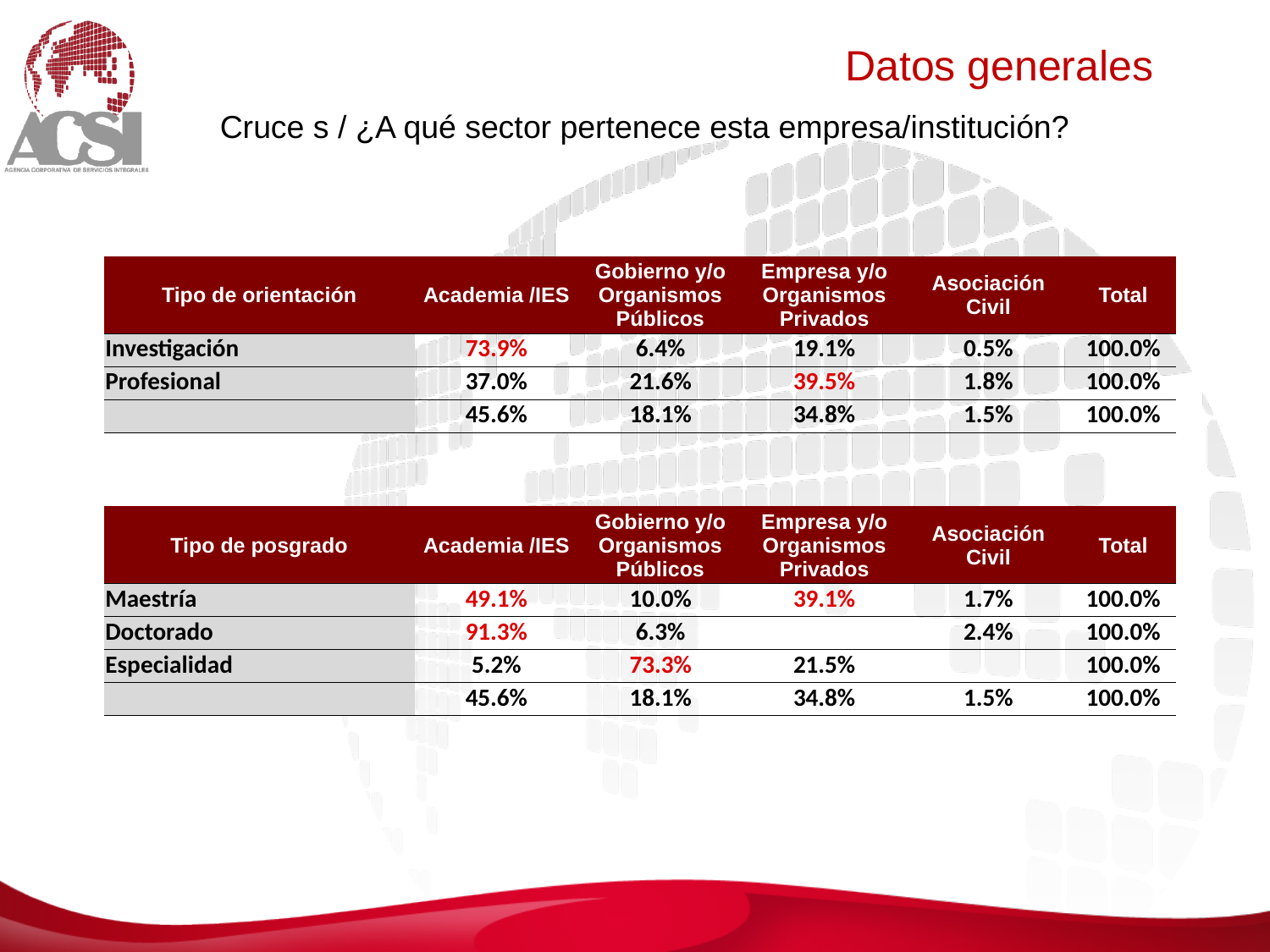

Datos generales
Cruce s / ¿A qué sector pertenece esta empresa/institución?
| Tipo de orientación | Academia /IES | Gobierno y/o Organismos Públicos | Empresa y/o Organismos Privados | Asociación Civil | Total |
| --- | --- | --- | --- | --- | --- |
| Investigación | 73.9% | 6.4% | 19.1% | 0.5% | 100.0% |
| Profesional | 37.0% | 21.6% | 39.5% | 1.8% | 100.0% |
|  | 45.6% | 18.1% | 34.8% | 1.5% | 100.0% |
| Tipo de posgrado | Academia /IES | Gobierno y/o Organismos Públicos | Empresa y/o Organismos Privados | Asociación Civil | Total |
| --- | --- | --- | --- | --- | --- |
| Maestría | 49.1% | 10.0% | 39.1% | 1.7% | 100.0% |
| Doctorado | 91.3% | 6.3% |  | 2.4% | 100.0% |
| Especialidad | 5.2% | 73.3% | 21.5% |  | 100.0% |
|  | 45.6% | 18.1% | 34.8% | 1.5% | 100.0% |